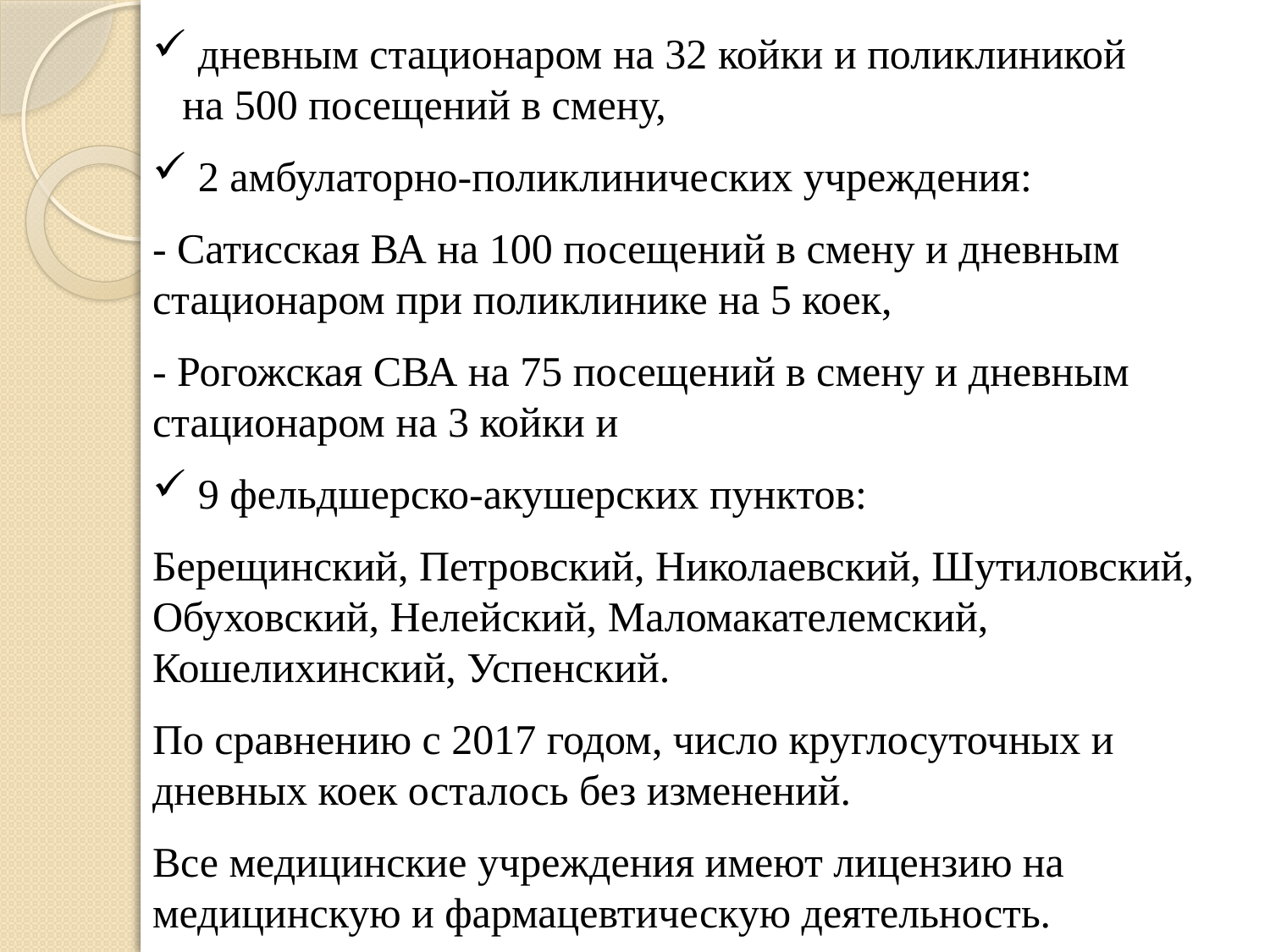

дневным стационаром на 32 койки и поликлиникой    на 500 посещений в смену,
 2 амбулаторно-поликлинических учреждения:
- Сатисская ВА на 100 посещений в смену и дневным стационаром при поликлинике на 5 коек,
- Рогожская СВА на 75 посещений в смену и дневным стационаром на 3 койки и
 9 фельдшерско-акушерских пунктов:
Берещинский, Петровский, Николаевский, Шутиловский, Обуховский, Нелейский, Маломакателемский, Кошелихинский, Успенский.
По сравнению с 2017 годом, число круглосуточных и дневных коек осталось без изменений.
Все медицинские учреждения имеют лицензию на медицинскую и фармацевтическую деятельность.